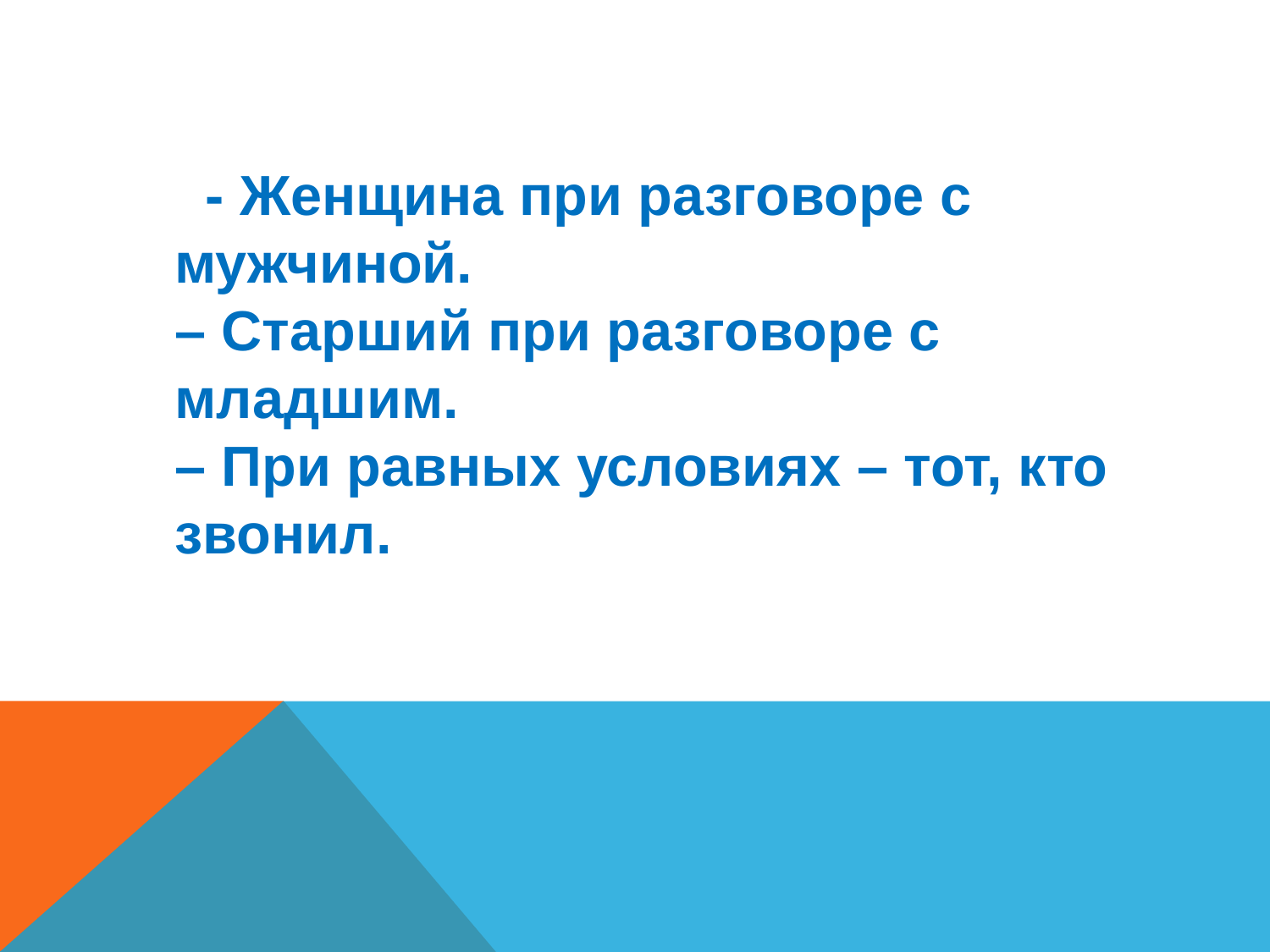

- Женщина при разговоре с мужчиной.
– Старший при разговоре с младшим.
– При равных условиях – тот, кто звонил.